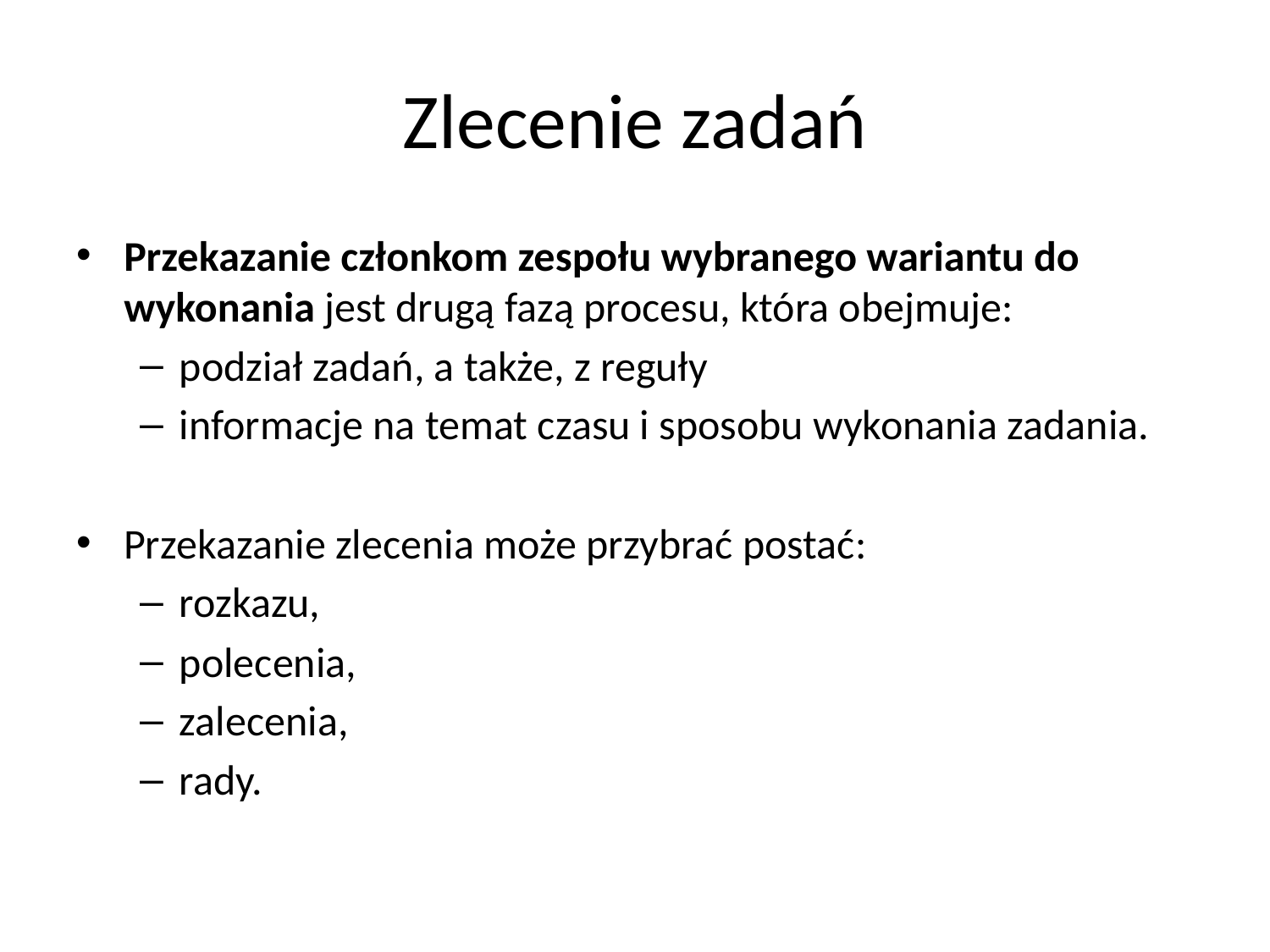

# Zlecenie zadań
Przekazanie członkom zespołu wybranego wariantu do wykonania jest drugą fazą procesu, która obejmuje:
podział zadań, a także, z reguły
informacje na temat czasu i sposobu wykonania zadania.

Przekazanie zlecenia może przybrać postać:
rozkazu,
polecenia,
zalecenia,
rady.